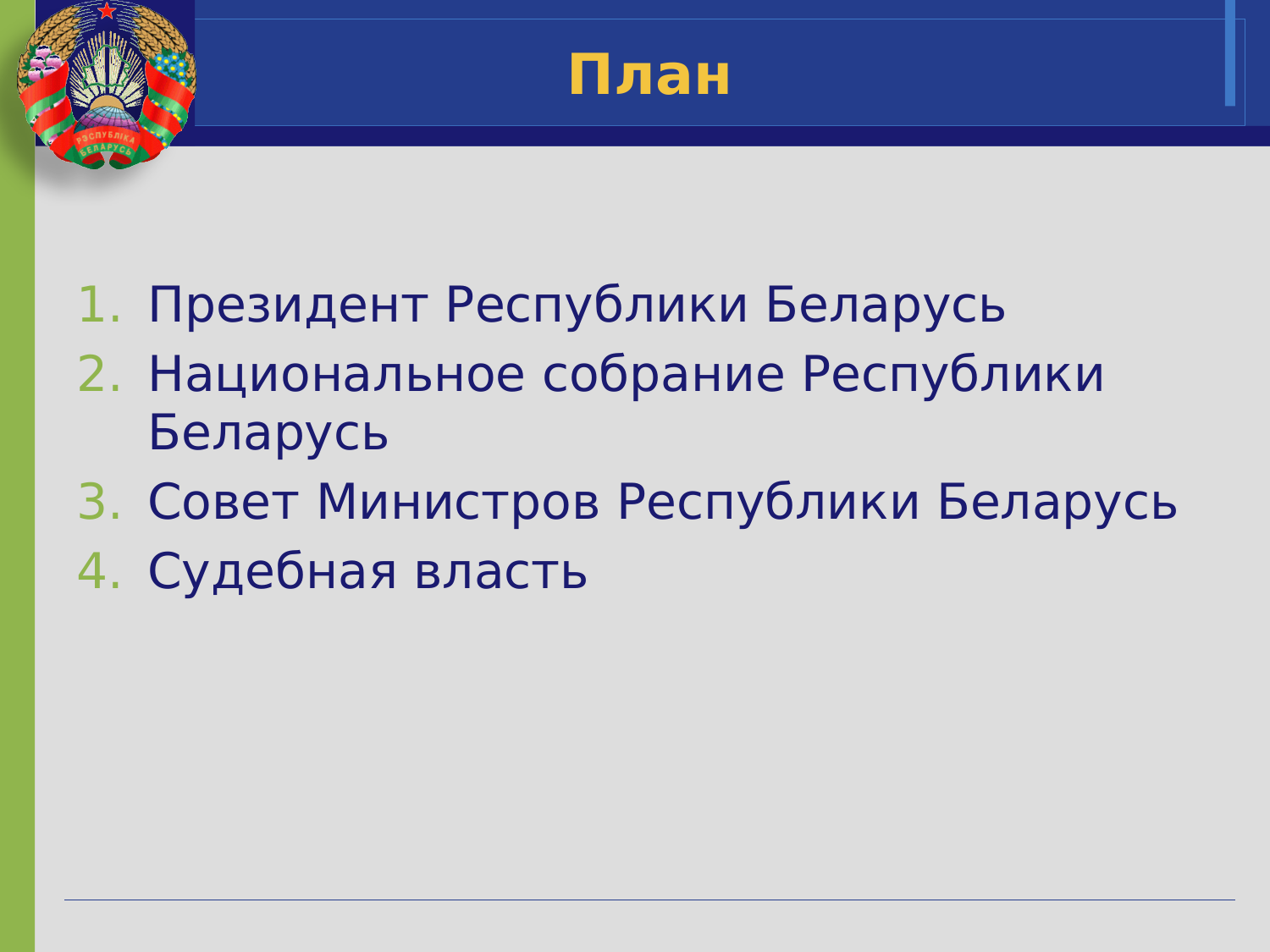

# План
Президент Республики Беларусь
Национальное собрание Республики Беларусь
Совет Министров Республики Беларусь
Судебная власть